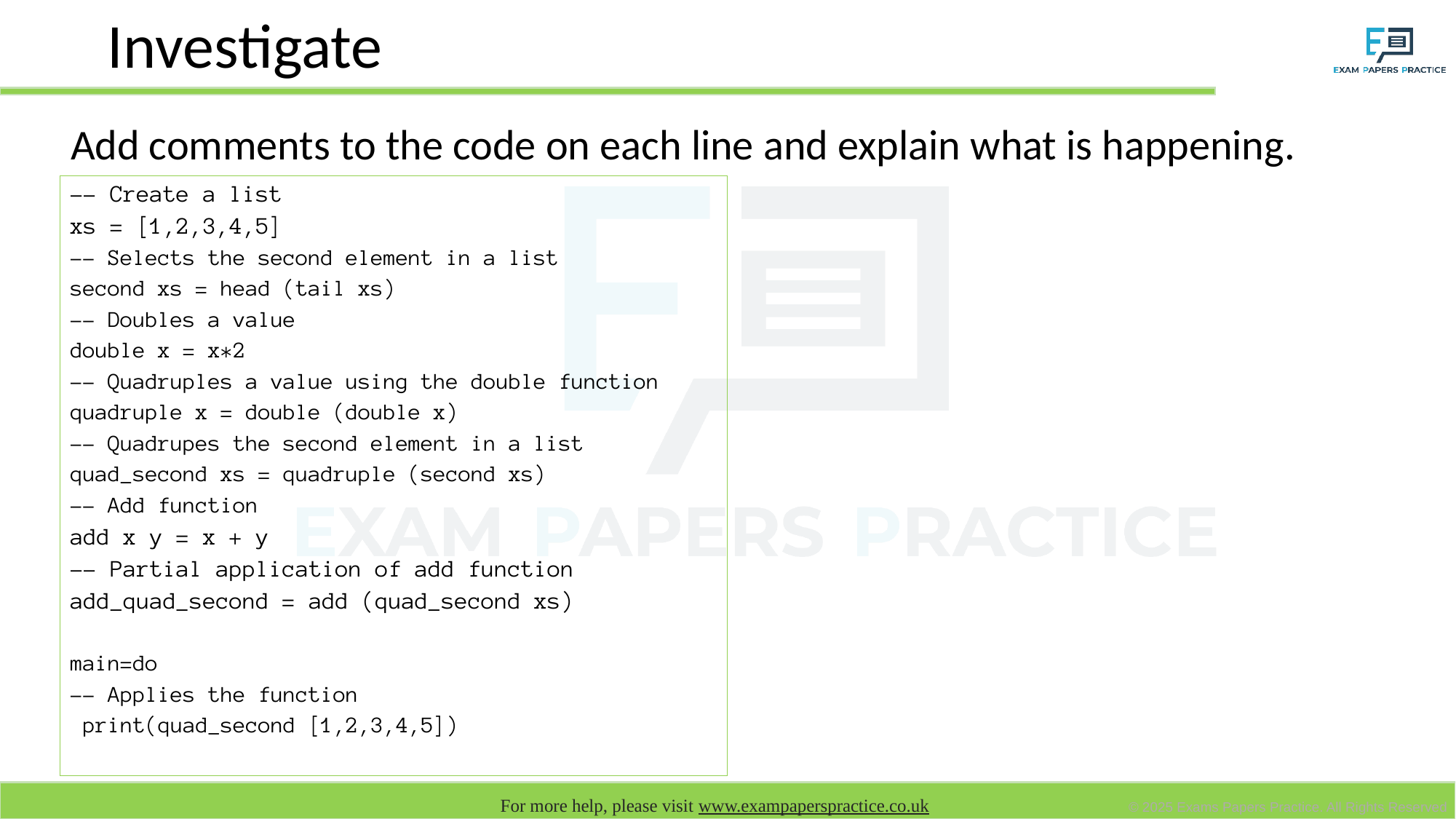

# Investigate
Add comments to the code on each line and explain what is happening.

-- Create a list
xs = [1,2,3,4,5]
-- Selects the second element in a list
second xs = head (tail xs)
-- Doubles a value
double x = x*2
-- Quadruples a value using the double function
quadruple x = double (double x)
-- Quadrupes the second element in a list
quad_second xs = quadruple (second xs)
-- Add function
add x y = x + y
-- Partial application of add function
add_quad_second = add (quad_second xs)

main=do
-- Applies the function
 print(quad_second [1,2,3,4,5])